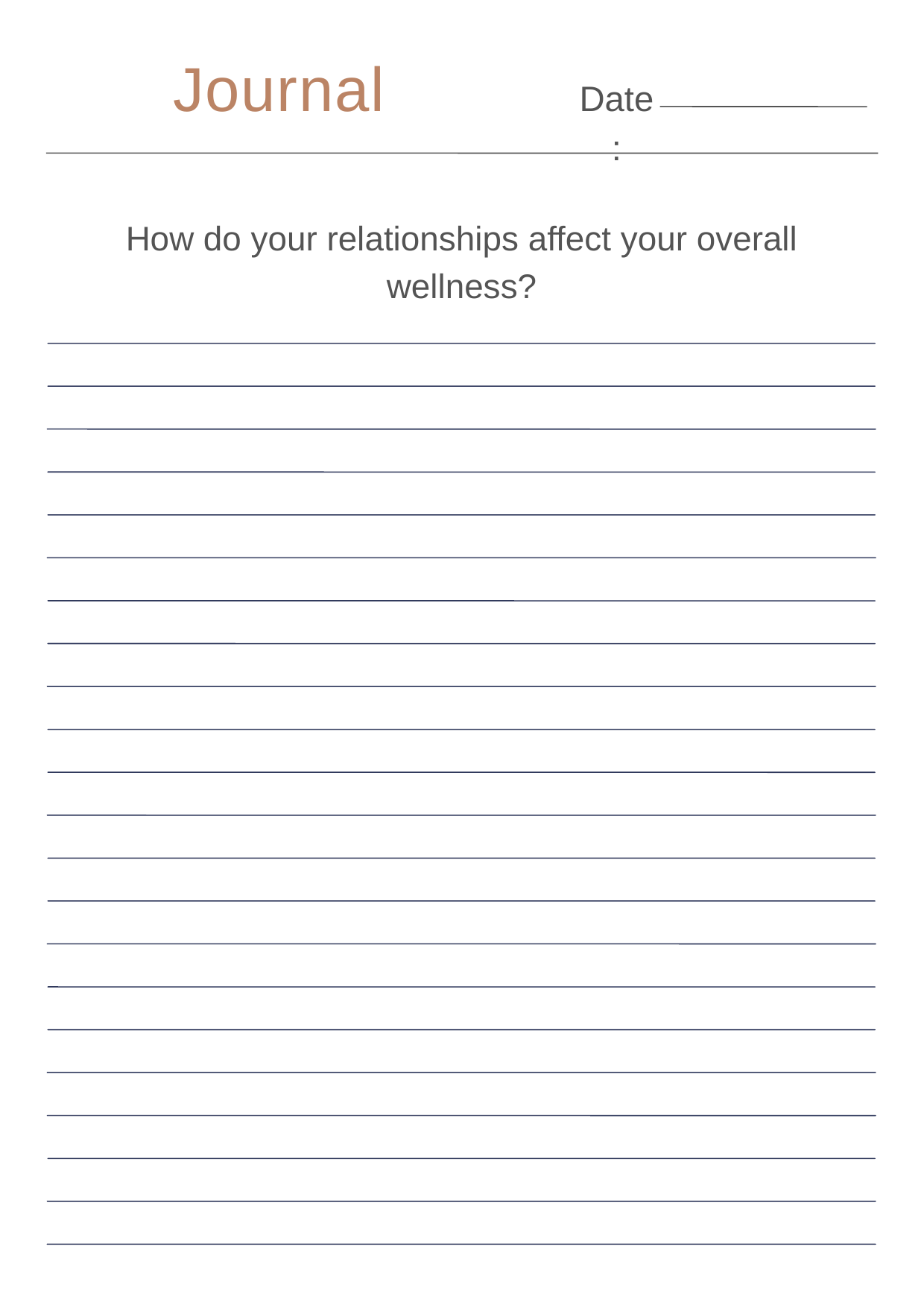

Journal
Date:

How do your relationships affect your overall wellness?